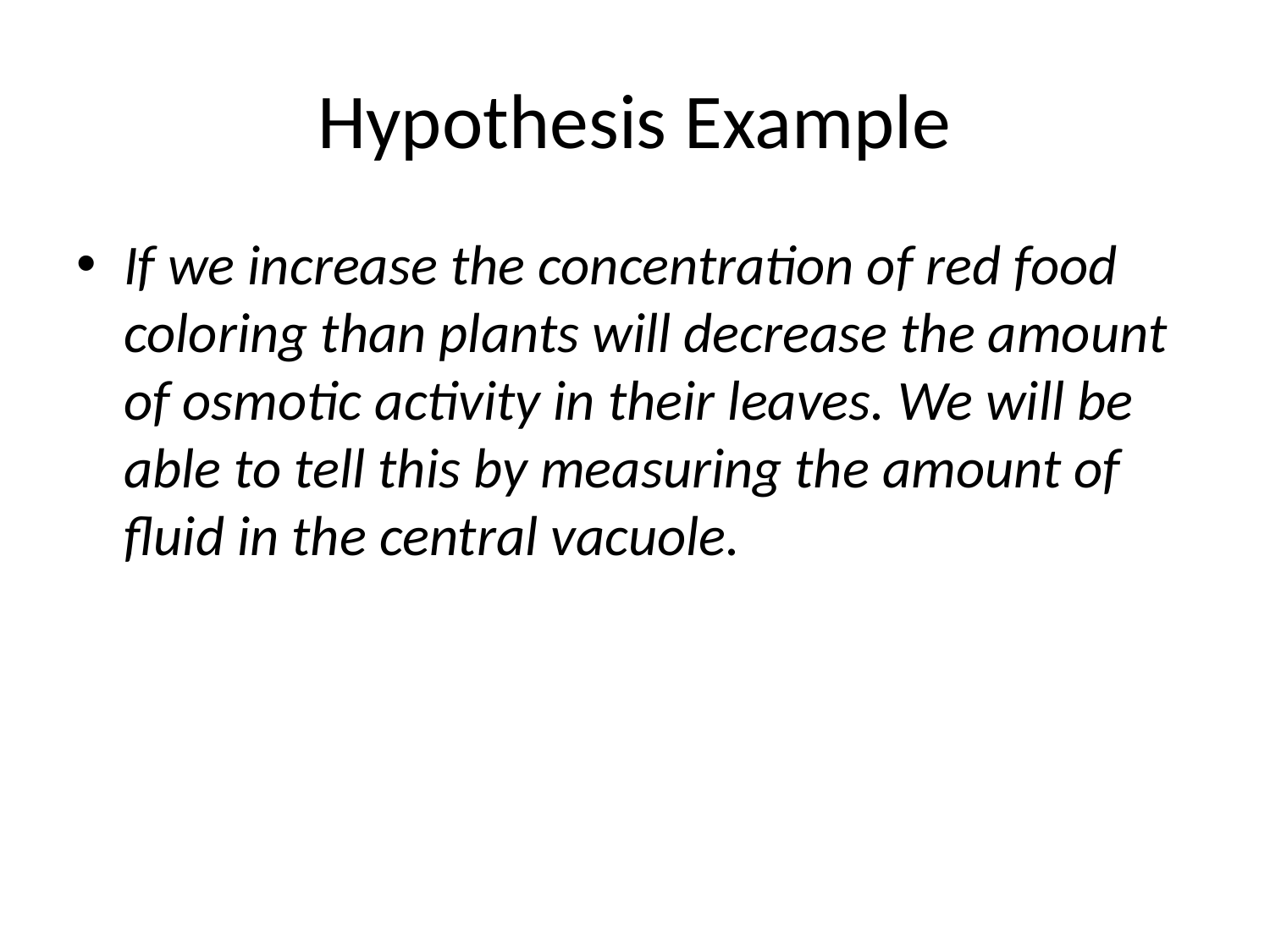

# Hypothesis Example
If we increase the concentration of red food coloring than plants will decrease the amount of osmotic activity in their leaves. We will be able to tell this by measuring the amount of fluid in the central vacuole.